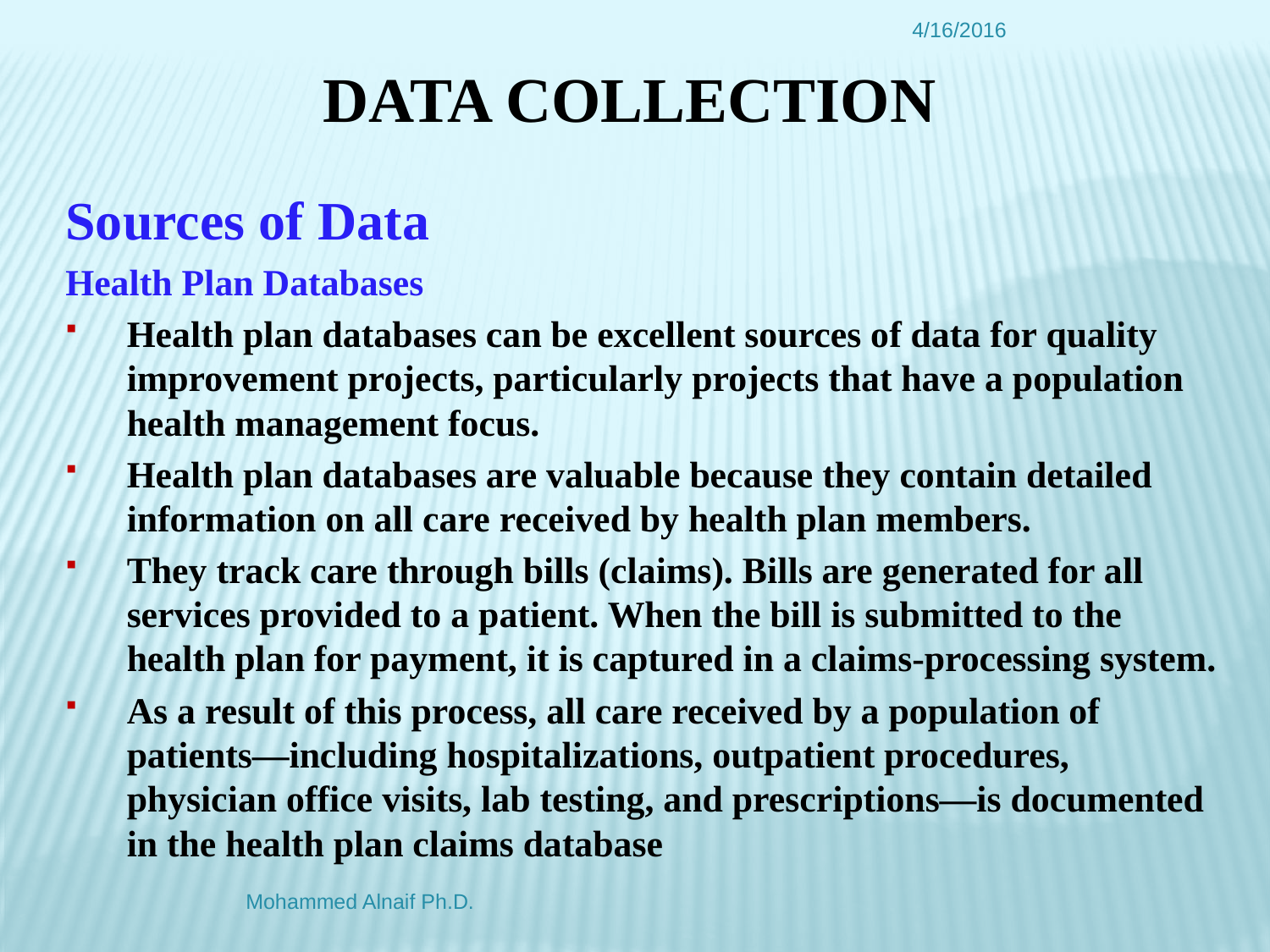

4/16/2016
# Data Collection
Sources of Data
Health Plan Databases
Health plan databases can be excellent sources of data for quality improvement projects, particularly projects that have a population health management focus.
Health plan databases are valuable because they contain detailed information on all care received by health plan members.
They track care through bills (claims). Bills are generated for all services provided to a patient. When the bill is submitted to the health plan for payment, it is captured in a claims-processing system.
As a result of this process, all care received by a population of patients—including hospitalizations, outpatient procedures, physician office visits, lab testing, and prescriptions—is documented in the health plan claims database
Mohammed Alnaif Ph.D.
53